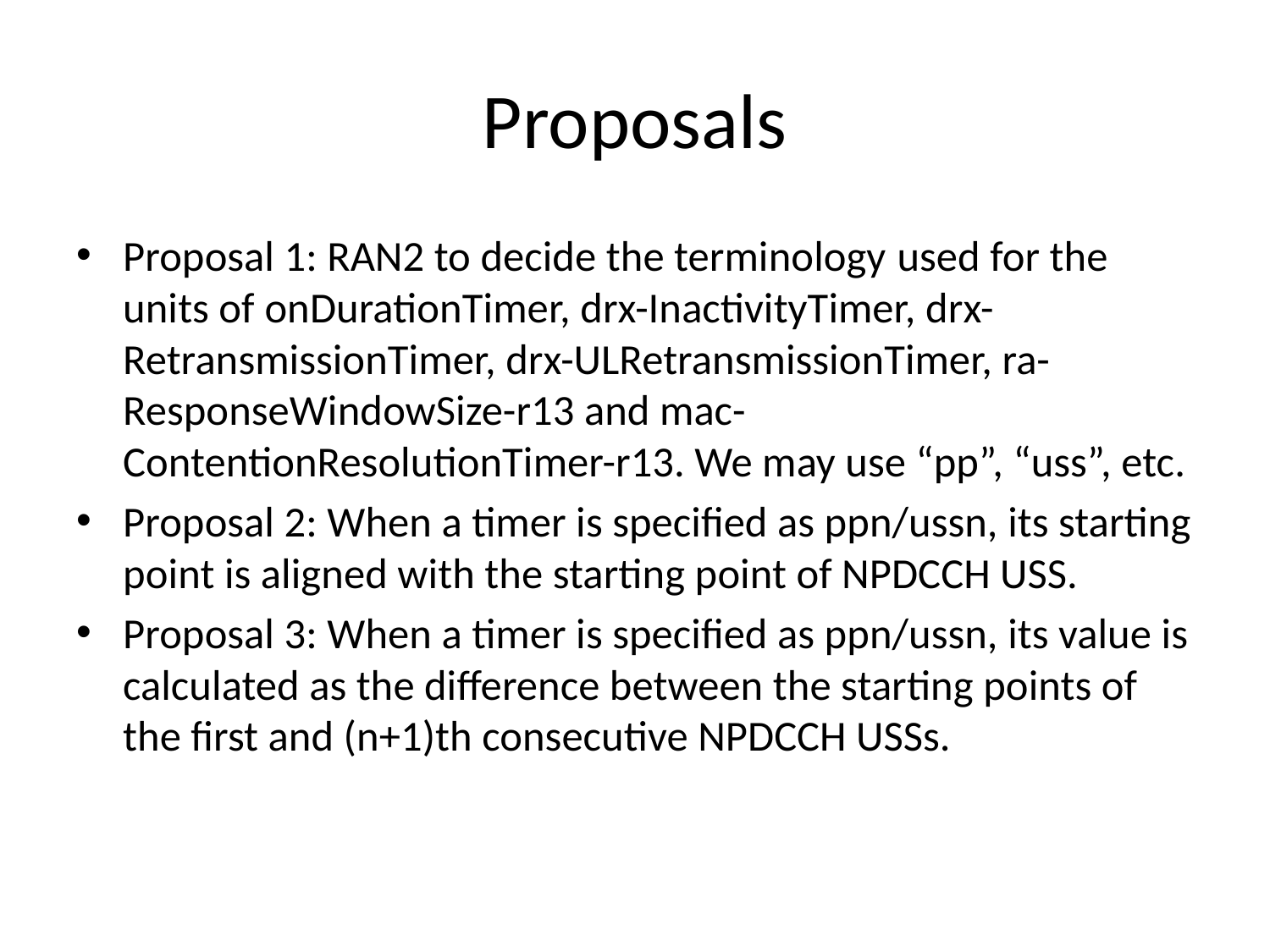

# Proposals
Proposal 1: RAN2 to decide the terminology used for the units of onDurationTimer, drx-InactivityTimer, drx-RetransmissionTimer, drx-ULRetransmissionTimer, ra-ResponseWindowSize-r13 and mac-ContentionResolutionTimer-r13. We may use “pp”, “uss”, etc.
Proposal 2: When a timer is specified as ppn/ussn, its starting point is aligned with the starting point of NPDCCH USS.
Proposal 3: When a timer is specified as ppn/ussn, its value is calculated as the difference between the starting points of the first and (n+1)th consecutive NPDCCH USSs.